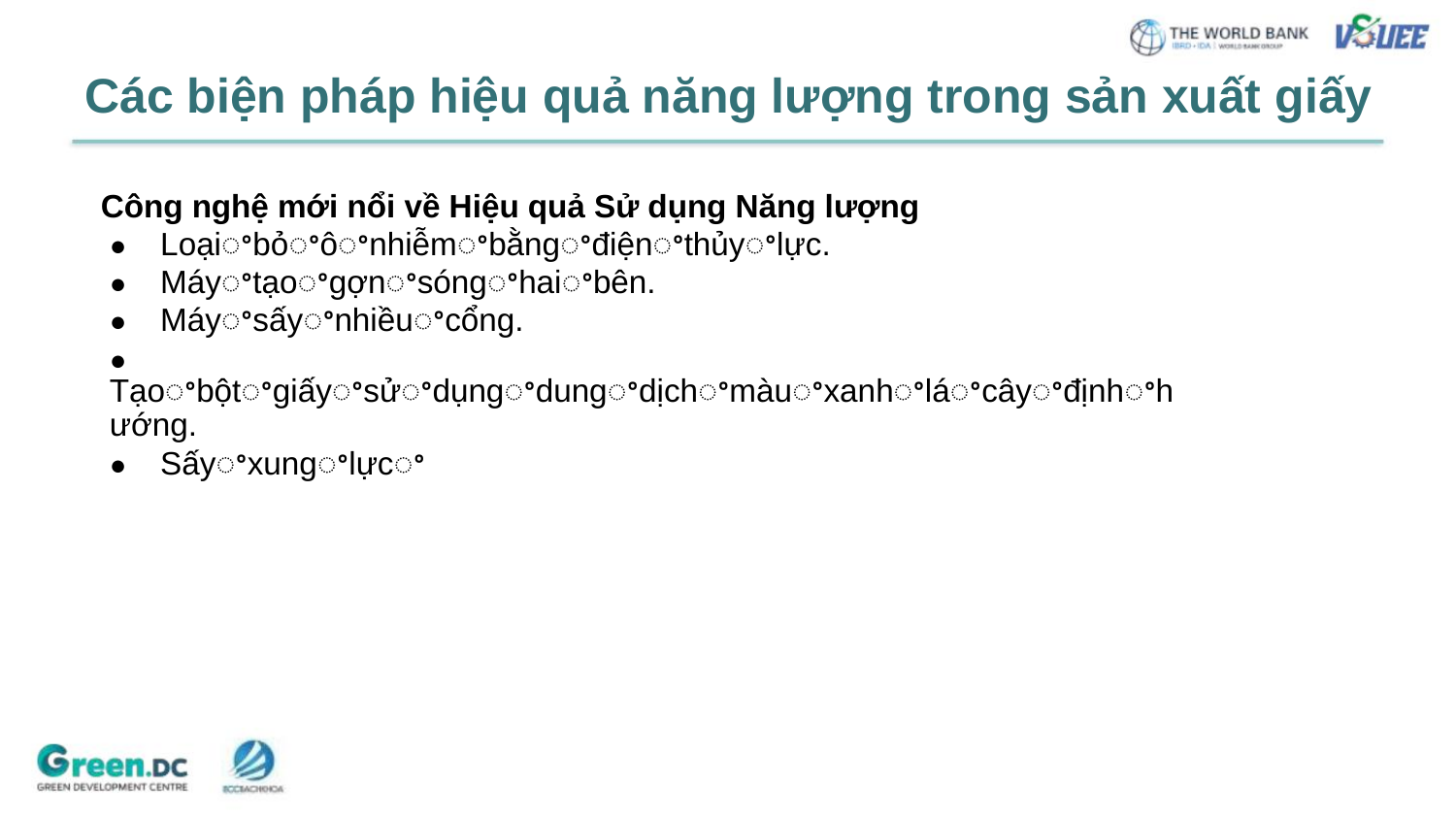

Các biện pháp hiệu quả năng lượng trong sản xuất giấy
Công nghệ mới nổi về Hiệu quả Sử dụng Năng lượng
● Loạiꢀbỏꢀôꢀnhiễmꢀbằngꢀđiệnꢀthủyꢀlực.
● Máyꢀtạoꢀgợnꢀsóngꢀhaiꢀbên.
● Máyꢀsấyꢀnhiềuꢀcổng.
● Tạoꢀbộtꢀgiấyꢀsửꢀdụngꢀdungꢀdịchꢀmàuꢀxanhꢀláꢀcâyꢀđịnhꢀhướng.
● Sấyꢀxungꢀlựcꢀ